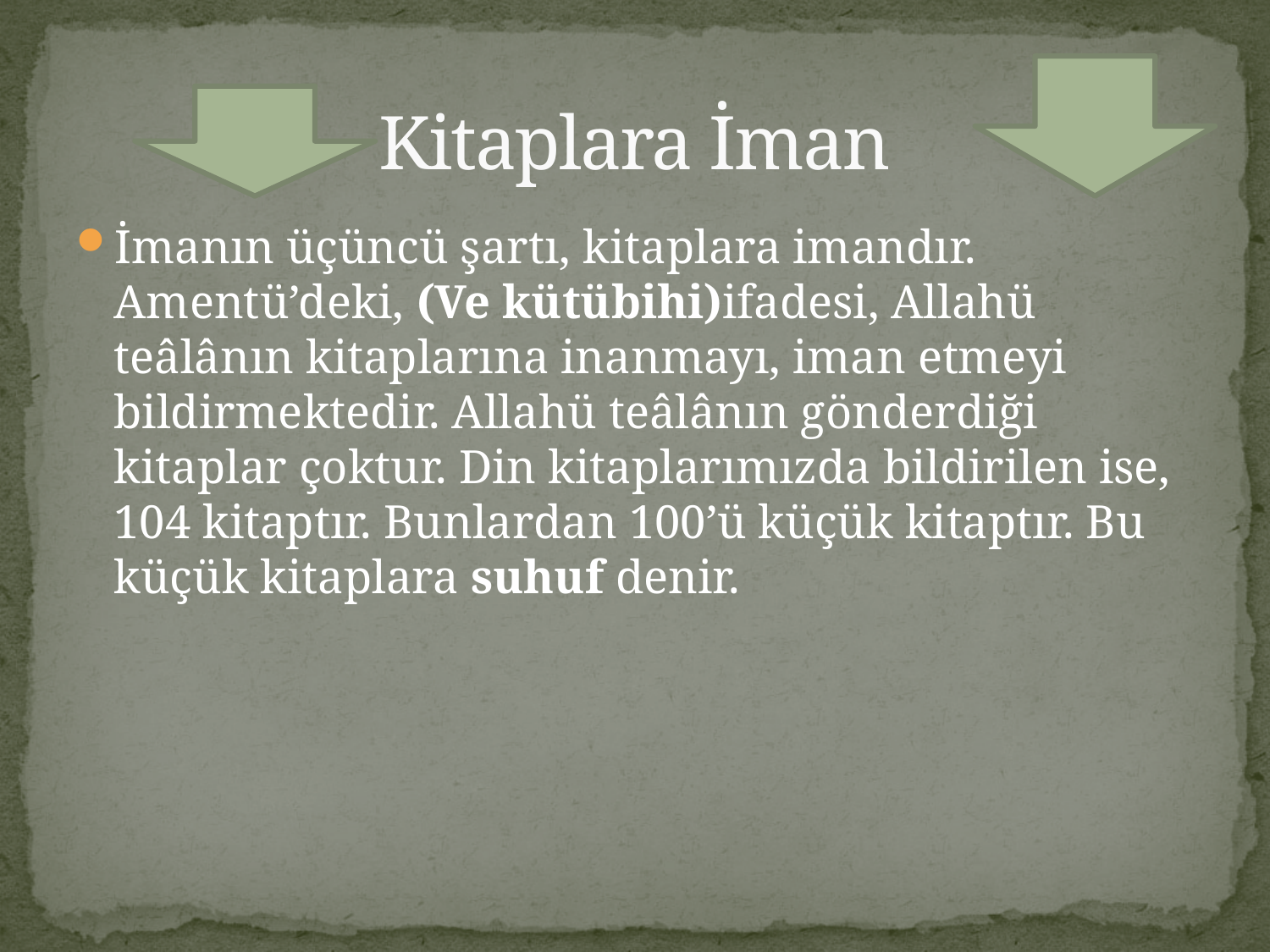

# Kitaplara İman

İmanın üçüncü şartı, kitaplara imandır. Amentü’deki, (Ve kütübihi)ifadesi, Allahü teâlânın kitaplarına inanmayı, iman etmeyi bildirmektedir. Allahü teâlânın gönderdiği kitaplar çoktur. Din kitaplarımızda bildirilen ise, 104 kitaptır. Bunlardan 100’ü küçük kitaptır. Bu küçük kitaplara suhuf denir.